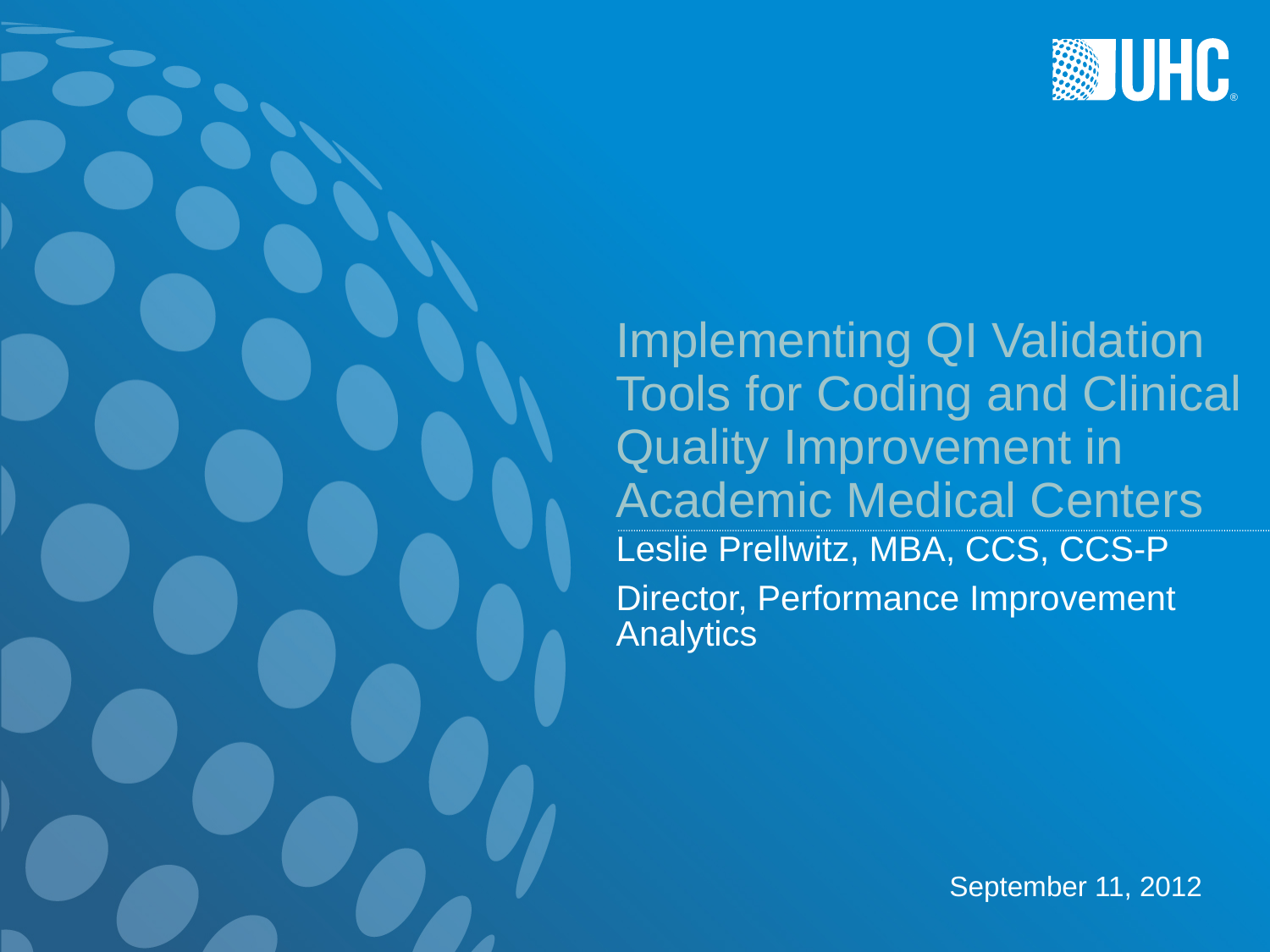

# Implementing QI Validation Tools for Coding and Clinical Quality Improvement in Academic Medical Centers
Leslie Prellwitz, MBA, CCS, CCS-P
Director, Performance Improvement Analytics
September 11, 2012